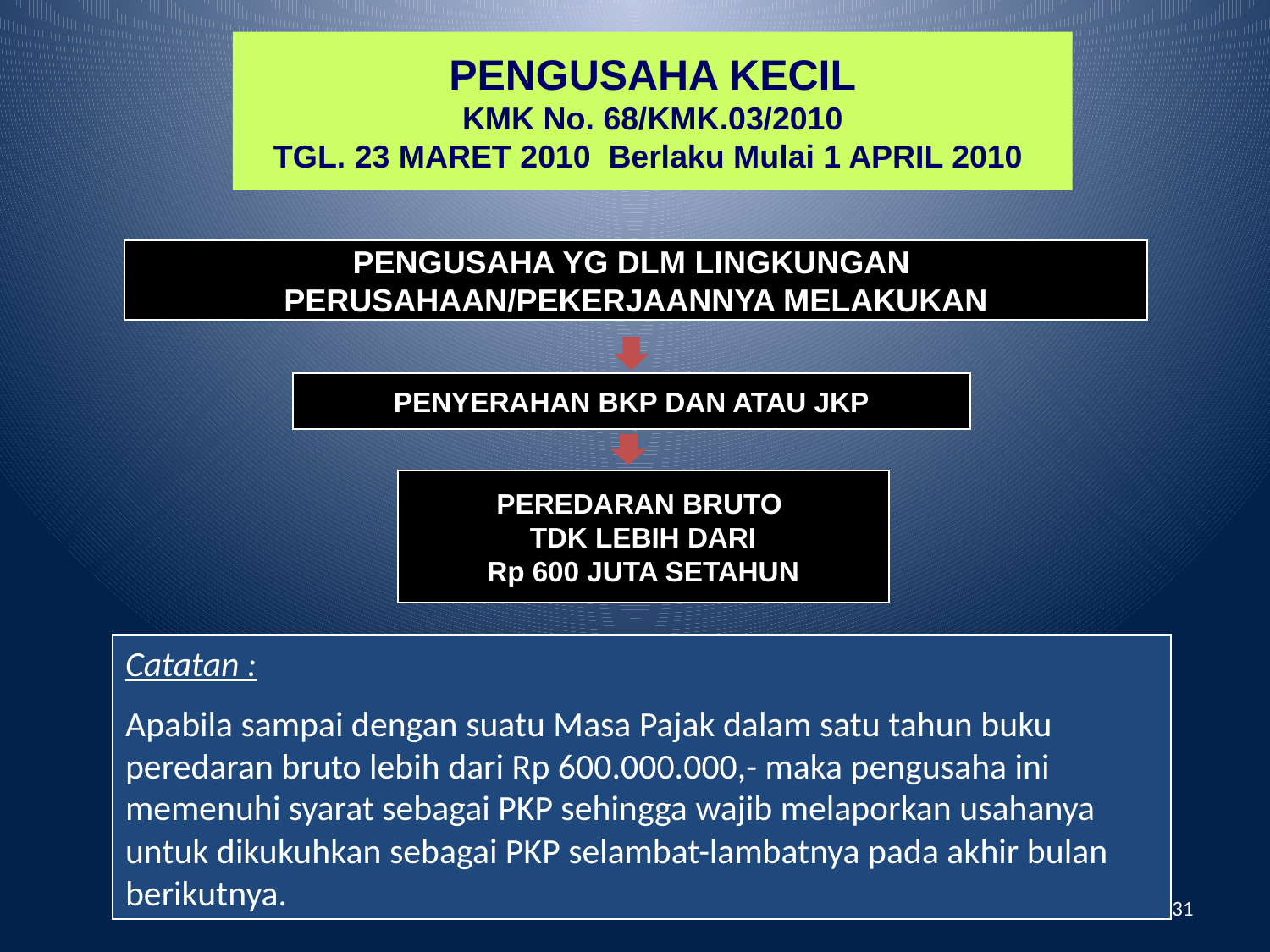

PENGUSAHA KECIL
KMK No. 68/KMK.03/2010
TGL. 23 MARET 2010  Berlaku Mulai 1 APRIL 2010
PENGUSAHA YG DLM LINGKUNGAN
PERUSAHAAN/PEKERJAANNYA MELAKUKAN

PENYERAHAN BKP DAN ATAU JKP

PEREDARAN BRUTO
TDK LEBIH DARI
Rp 600 JUTA SETAHUN
Catatan :
Apabila sampai dengan suatu Masa Pajak dalam satu tahun buku peredaran bruto lebih dari Rp 600.000.000,- maka pengusaha ini memenuhi syarat sebagai PKP sehingga wajib melaporkan usahanya untuk dikukuhkan sebagai PKP selambat-lambatnya pada akhir bulan berikutnya.
131